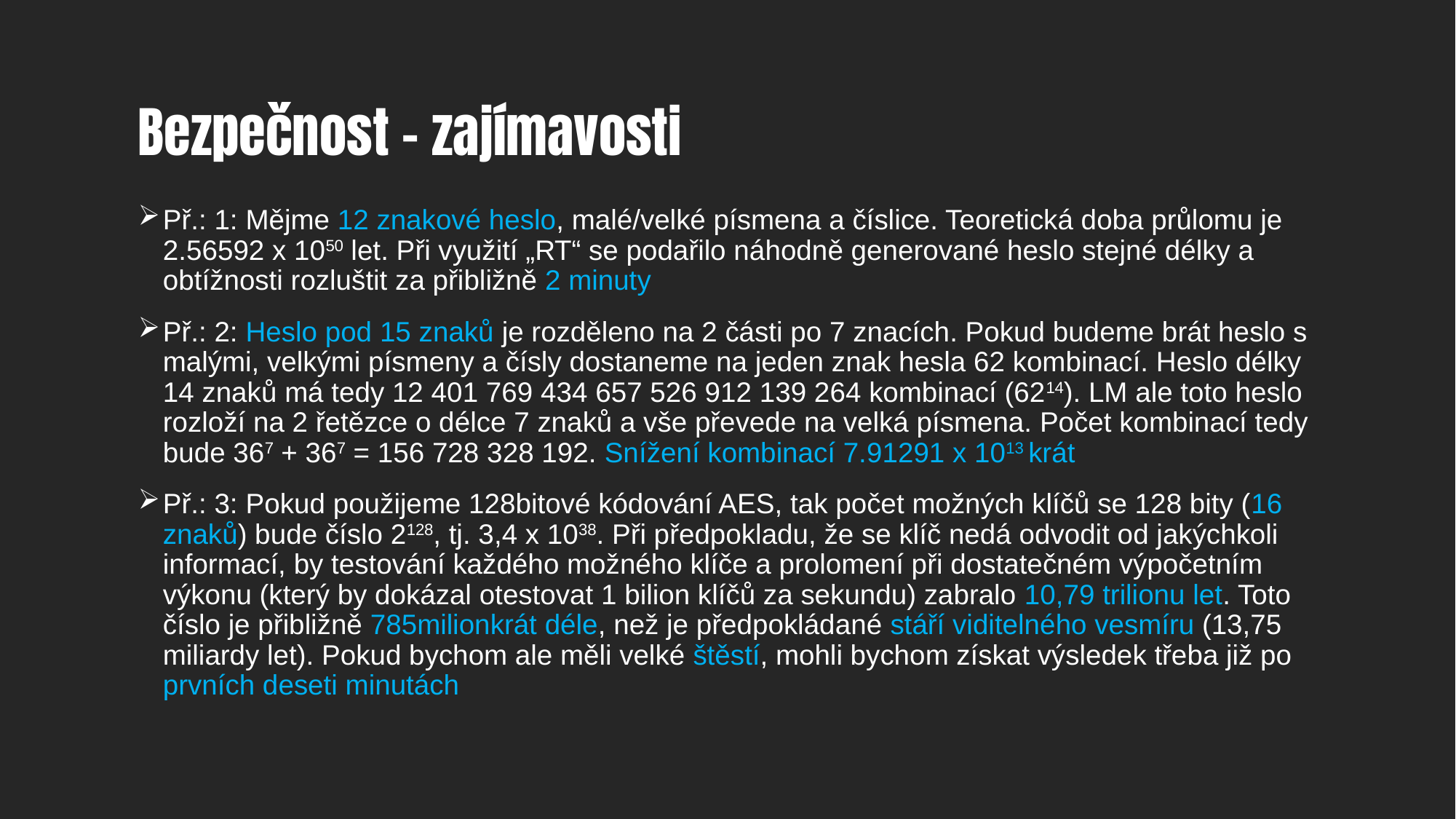

# Bezpečnost - zajímavosti
Př.: 1: Mějme 12 znakové heslo, malé/velké písmena a číslice. Teoretická doba průlomu je  2.56592 x 1050 let. Při využití „RT“ se podařilo náhodně generované heslo stejné délky a obtížnosti rozluštit za přibližně 2 minuty
Př.: 2: Heslo pod 15 znaků je rozděleno na 2 části po 7 znacích. Pokud budeme brát heslo s malými, velkými písmeny a čísly dostaneme na jeden znak hesla 62 kombinací. Heslo délky 14 znaků má tedy 12 401 769 434 657 526 912 139 264 kombinací (6214). LM ale toto heslo rozloží na 2 řetězce o délce 7 znaků a vše převede na velká písmena. Počet kombinací tedy bude 367 + 367 = 156 728 328 192. Snížení kombinací 7.91291 x 1013 krát
Př.: 3: Pokud použijeme 128bitové kódování AES, tak počet možných klíčů se 128 bity (16 znaků) bude číslo 2128, tj. 3,4 x 1038. Při předpokladu, že se klíč nedá odvodit od jakýchkoli informací, by testování každého možného klíče a prolomení při dostatečném výpočetním výkonu (který by dokázal otestovat 1 bilion klíčů za sekundu) zabralo 10,79 trilionu let. Toto číslo je přibližně 785milionkrát déle, než je předpokládané stáří viditelného vesmíru (13,75 miliardy let). Pokud bychom ale měli velké štěstí, mohli bychom získat výsledek třeba již po prvních deseti minutách